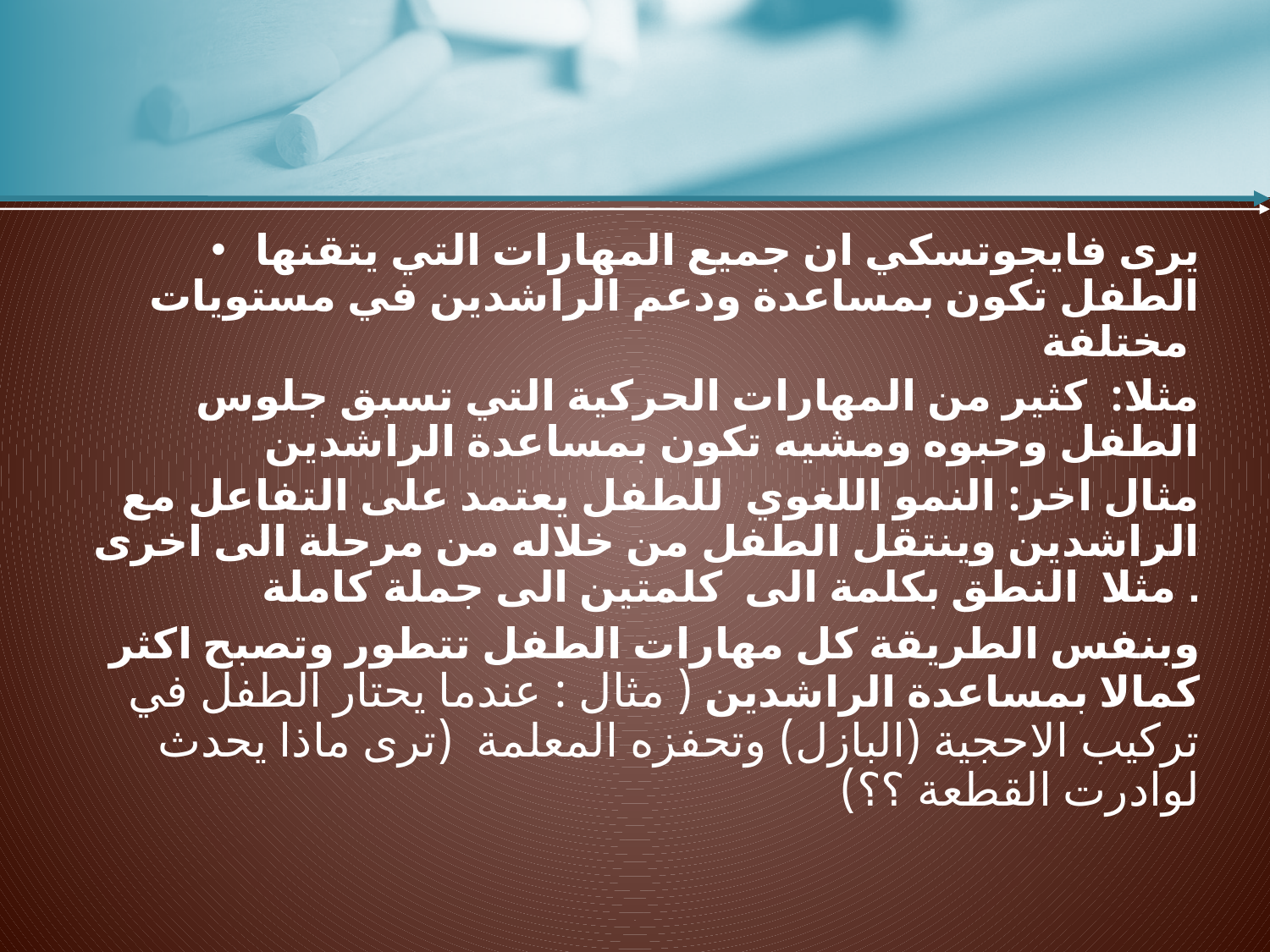

#
يرى فايجوتسكي ان جميع المهارات التي يتقنها الطفل تكون بمساعدة ودعم الراشدين في مستويات مختلفة
مثلا:  كثير من المهارات الحركية التي تسبق جلوس الطفل وحبوه ومشيه تكون بمساعدة الراشدين
مثال اخر: النمو اللغوي  للطفل يعتمد على التفاعل مع الراشدين وينتقل الطفل من خلاله من مرحلة الى اخرى مثلا  النطق بكلمة الى  كلمتين الى جملة كاملة .
وبنفس الطريقة كل مهارات الطفل تتطور وتصبح اكثر كمالا بمساعدة الراشدين ( مثال : عندما يحتار الطفل في تركيب الاحجية (البازل) وتحفزه المعلمة  (ترى ماذا يحدث لوادرت القطعة ؟؟)